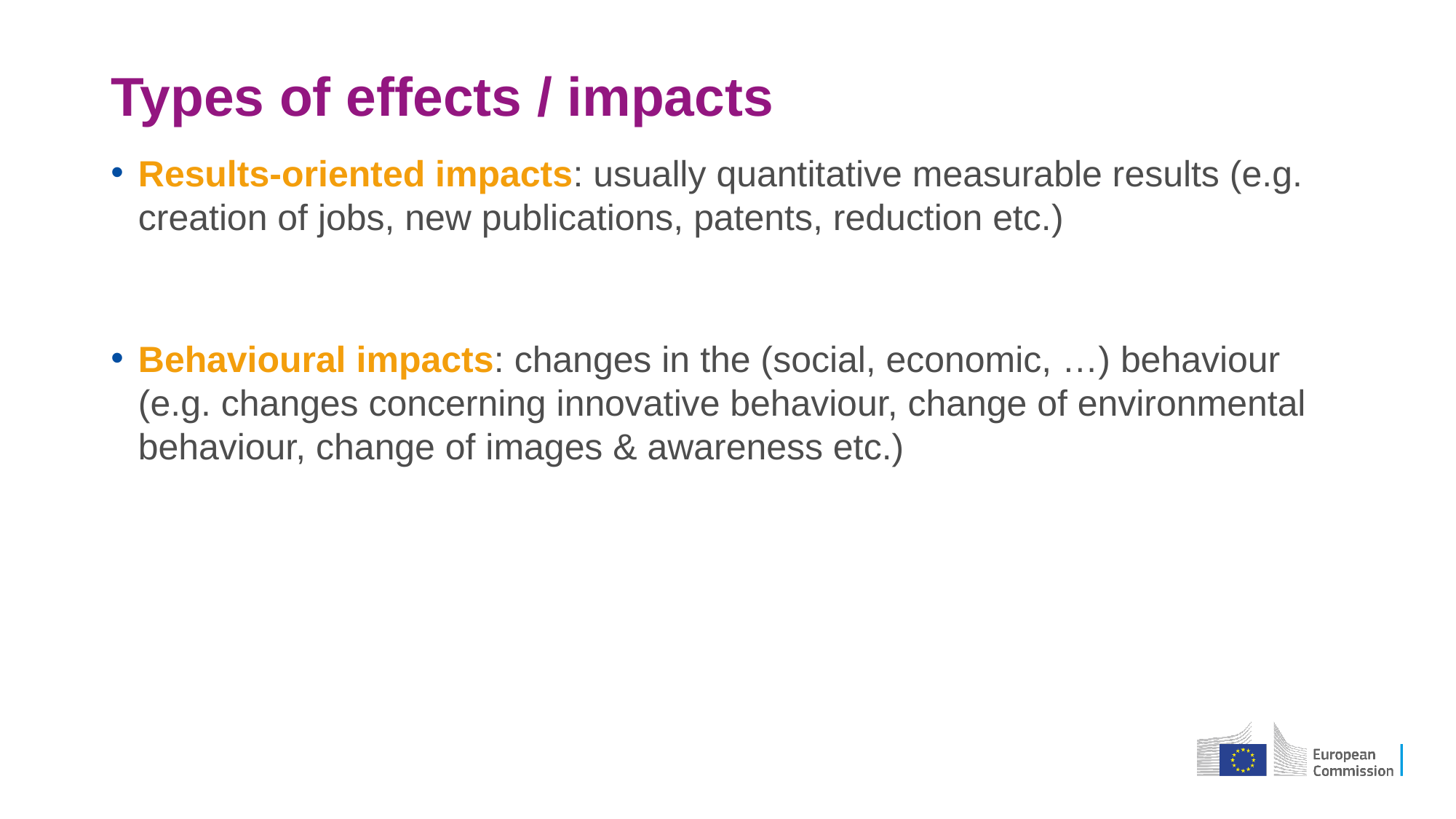

# Types of effects / impacts
Results-oriented impacts: usually quantitative measurable results (e.g. creation of jobs, new publications, patents, reduction etc.)

Behavioural impacts: changes in the (social, economic, …) behaviour (e.g. changes concerning innovative behaviour, change of environmental behaviour, change of images & awareness etc.)